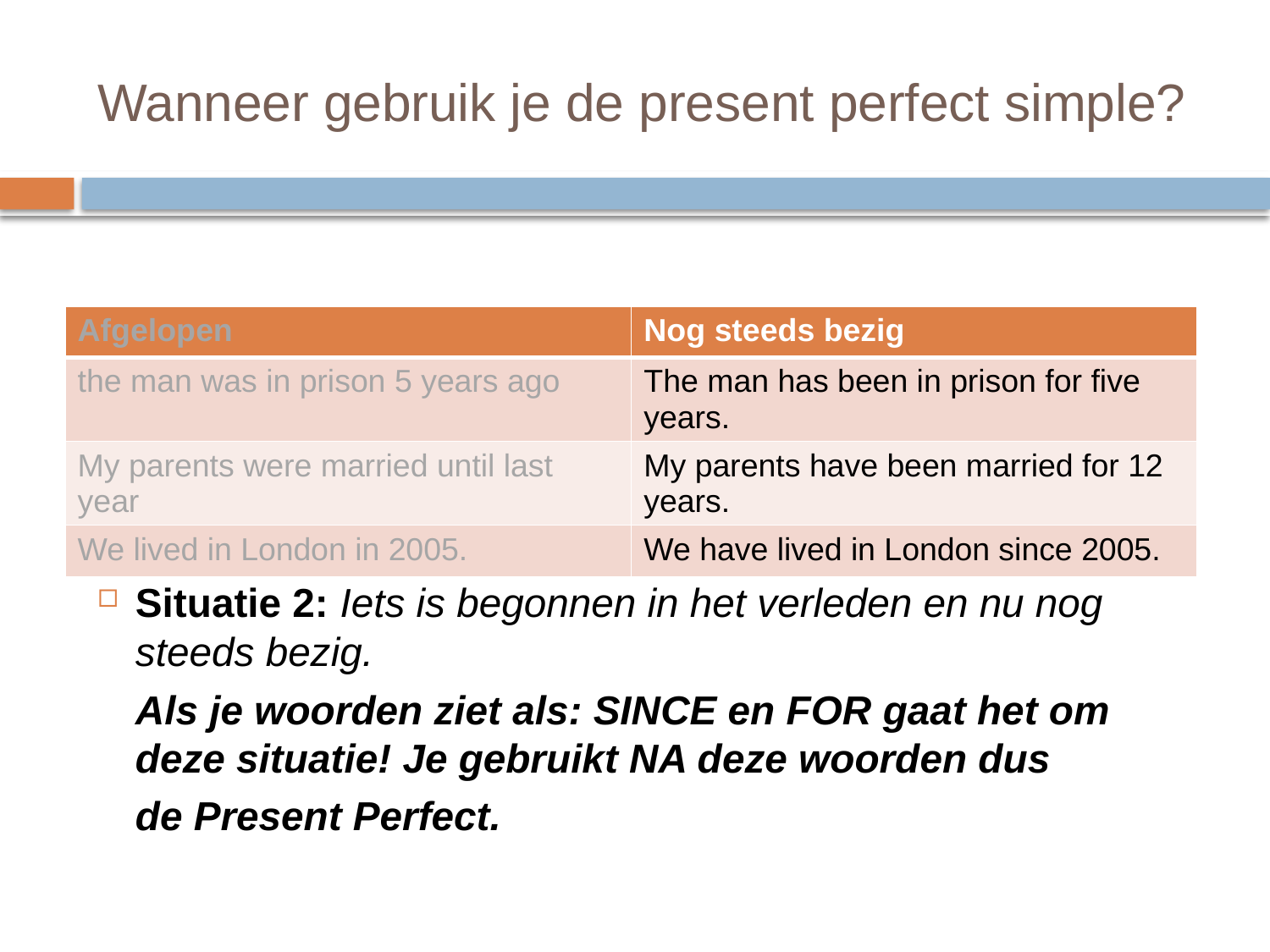

# Wanneer gebruik je de present perfect simple?

Situatie 2: Iets is begonnen in het verleden en nu nog steeds bezig.
	Als je woorden ziet als: SINCE en FOR gaat het om deze situatie! Je gebruikt NA deze woorden dus
							de Present Perfect.
| Afgelopen | Nog steeds bezig |
| --- | --- |
| the man was in prison 5 years ago | The man has been in prison for five years. |
| My parents were married until last year | My parents have been married for 12 years. |
| We lived in London in 2005. | We have lived in London since 2005. |